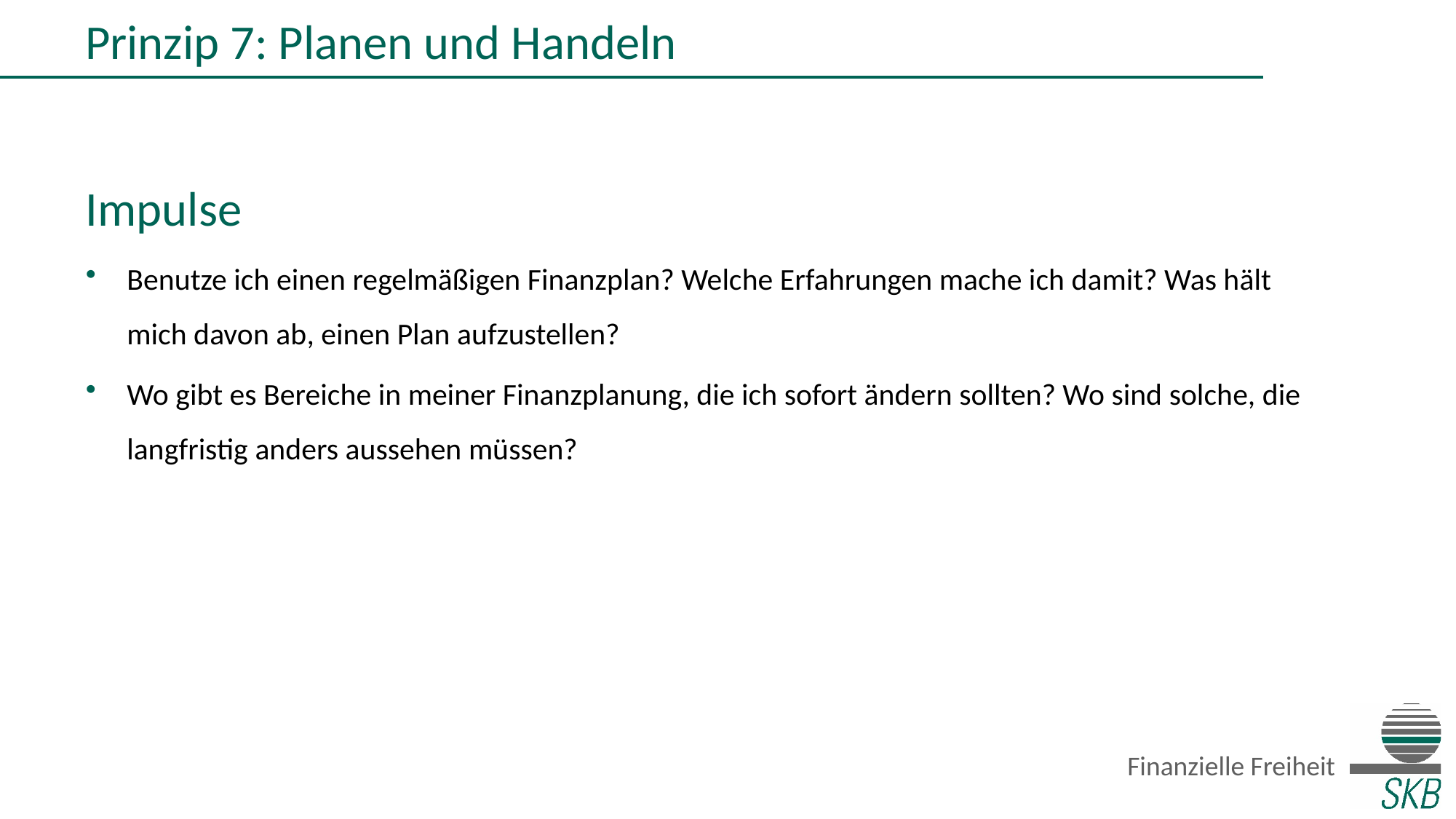

Prinzip 7: Planen und Handeln
Impulse
Benutze ich einen regelmäßigen Finanzplan? Welche Erfahrungen mache ich damit? Was hält mich davon ab, einen Plan aufzustellen?
Wo gibt es Bereiche in meiner Finanzplanung, die ich sofort ändern sollten? Wo sind solche, die langfristig anders aussehen müssen?